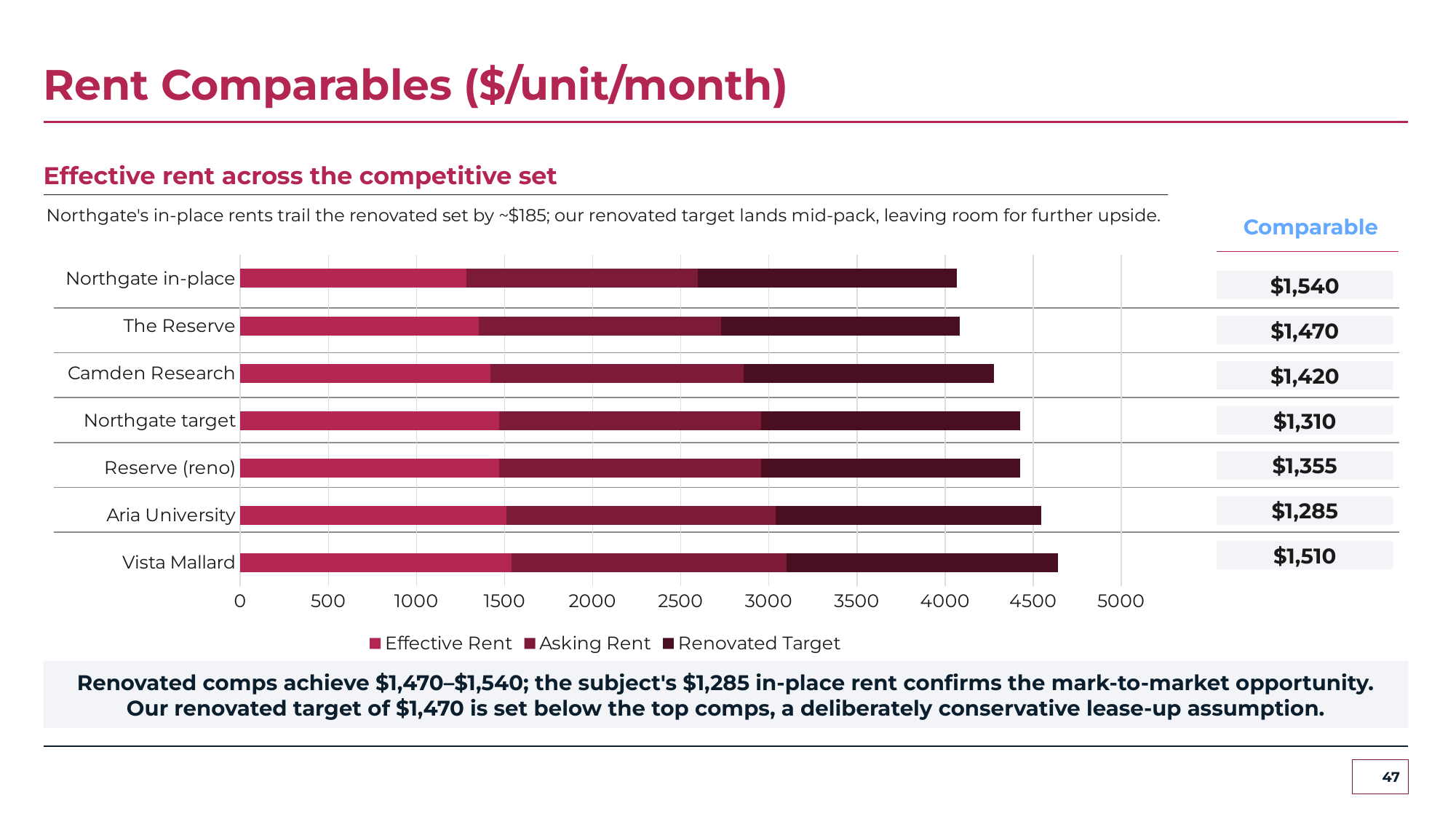

# Rent Comparables ($/unit/month)
Effective rent across the competitive set
Northgate's in-place rents trail the renovated set by ~$185; our renovated target lands mid-pack, leaving room for further upside.
Comparable

### Chart

| Category | Effective Rent | Asking Rent | Renovated Target |
|---|---|---|---|
| Vista Mallard | 1540.0 | 1560.0 | 1540.0 |
| Aria University | 1510.0 | 1528.0 | 1510.0 |
| Reserve (reno) | 1470.0 | 1488.0 | 1470.0 |
| Northgate target | 1470.0 | 1485.0 | 1470.0 |
| Camden Research | 1420.0 | 1438.0 | 1420.0 |
| The Reserve | 1355.0 | 1372.0 | 1355.0 |
| Northgate in-place | 1285.0 | 1310.0 | 1470.0 |
|  |
| --- |
|  |
|  |
|  |
|  |
|  |
|  |
$1,540
$1,470
$1,420
$1,310
$1,355
$1,285
$1,510
Renovated comps achieve $1,470–$1,540; the subject's $1,285 in-place rent confirms the mark-to-market opportunity.
Our renovated target of $1,470 is set below the top comps, a deliberately conservative lease-up assumption.
47